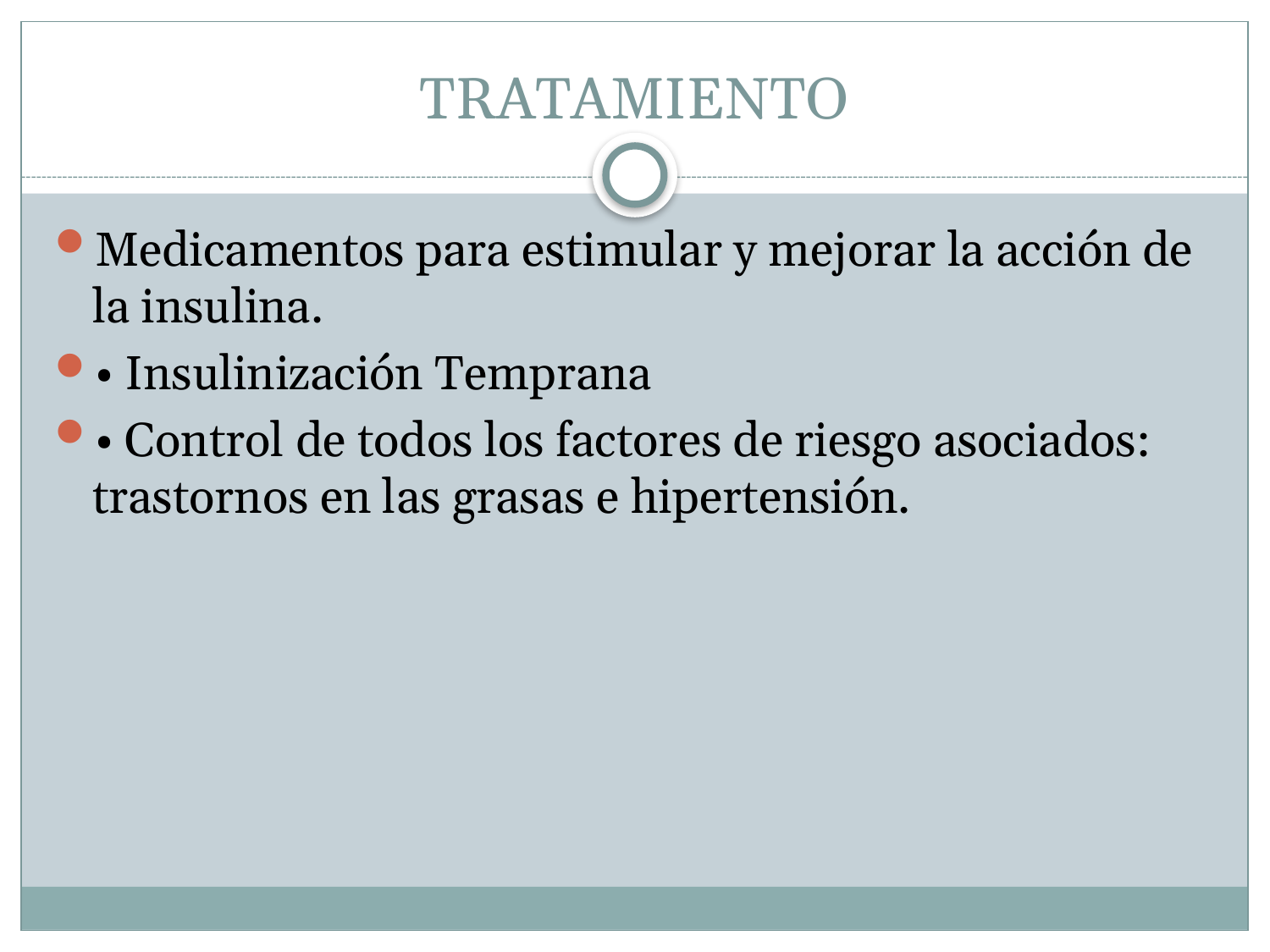

# TRATAMIENTO
Medicamentos para estimular y mejorar la acción de la insulina.
• Insulinización Temprana
• Control de todos los factores de riesgo asociados: trastornos en las grasas e hipertensión.